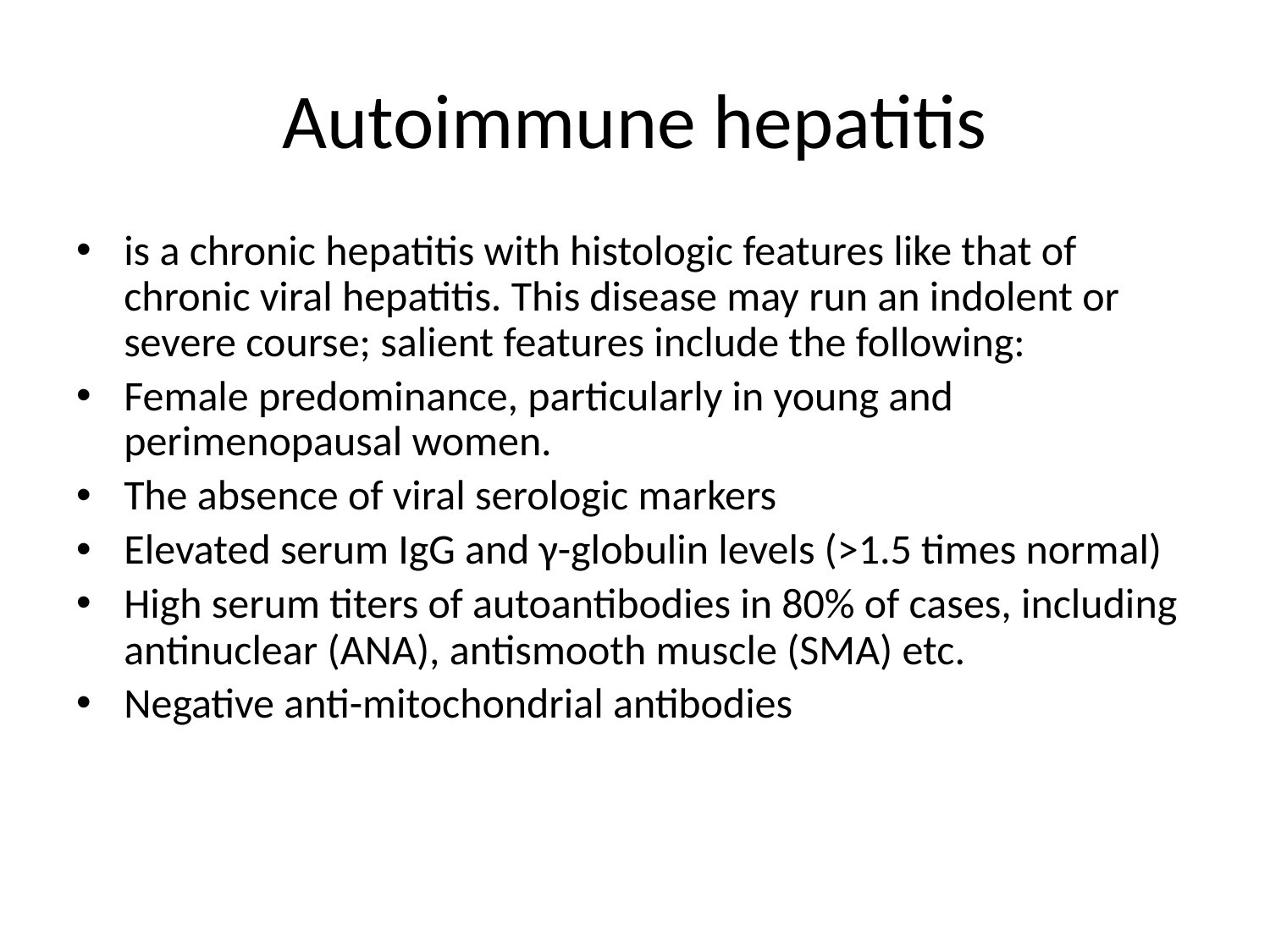

# Autoimmune hepatitis
is a chronic hepatitis with histologic features like that of chronic viral hepatitis. This disease may run an indolent or severe course; salient features include the following:
Female predominance, particularly in young and perimenopausal women.
The absence of viral serologic markers
Elevated serum IgG and γ-globulin levels (>1.5 times normal)
High serum titers of autoantibodies in 80% of cases, including antinuclear (ANA), antismooth muscle (SMA) etc.
Negative anti-mitochondrial antibodies